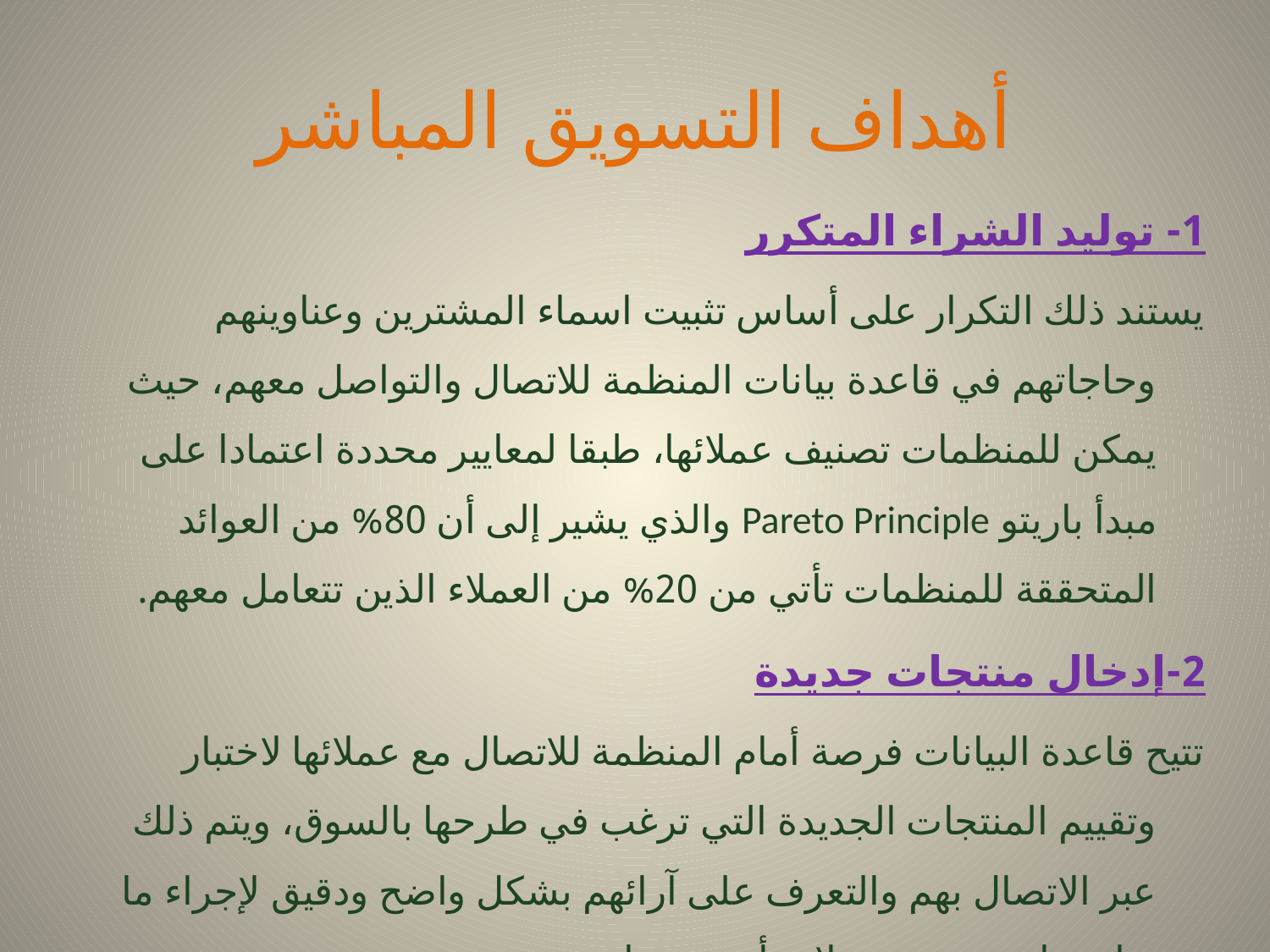

# أهداف التسويق المباشر
1- توليد الشراء المتكرر
يستند ذلك التكرار على أساس تثبيت اسماء المشترين وعناوينهم وحاجاتهم في قاعدة بيانات المنظمة للاتصال والتواصل معهم، حيث يمكن للمنظمات تصنيف عملائها، طبقا لمعايير محددة اعتمادا على مبدأ باريتو Pareto Principle والذي يشير إلى أن 80% من العوائد المتحققة للمنظمات تأتي من 20% من العملاء الذين تتعامل معهم.
2-إدخال منتجات جديدة
تتيح قاعدة البيانات فرصة أمام المنظمة للاتصال مع عملائها لاختبار وتقييم المنتجات الجديدة التي ترغب في طرحها بالسوق، ويتم ذلك عبر الاتصال بهم والتعرف على آرائهم بشكل واضح ودقيق لإجراء ما تراه مناسب من تعديلات أو تحسينات.